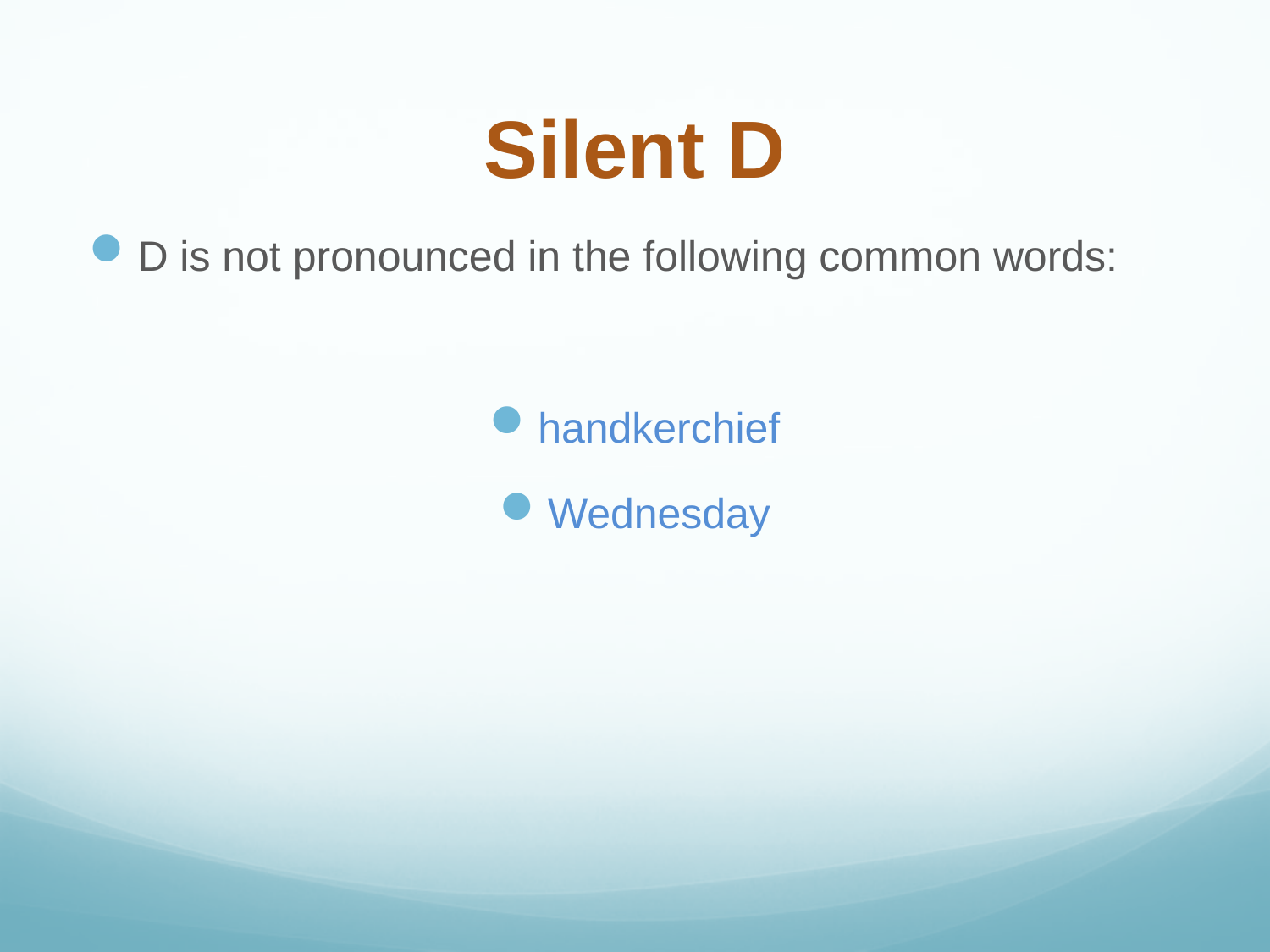

# Silent D
D is not pronounced in the following common words:

handkerchief
Wednesday